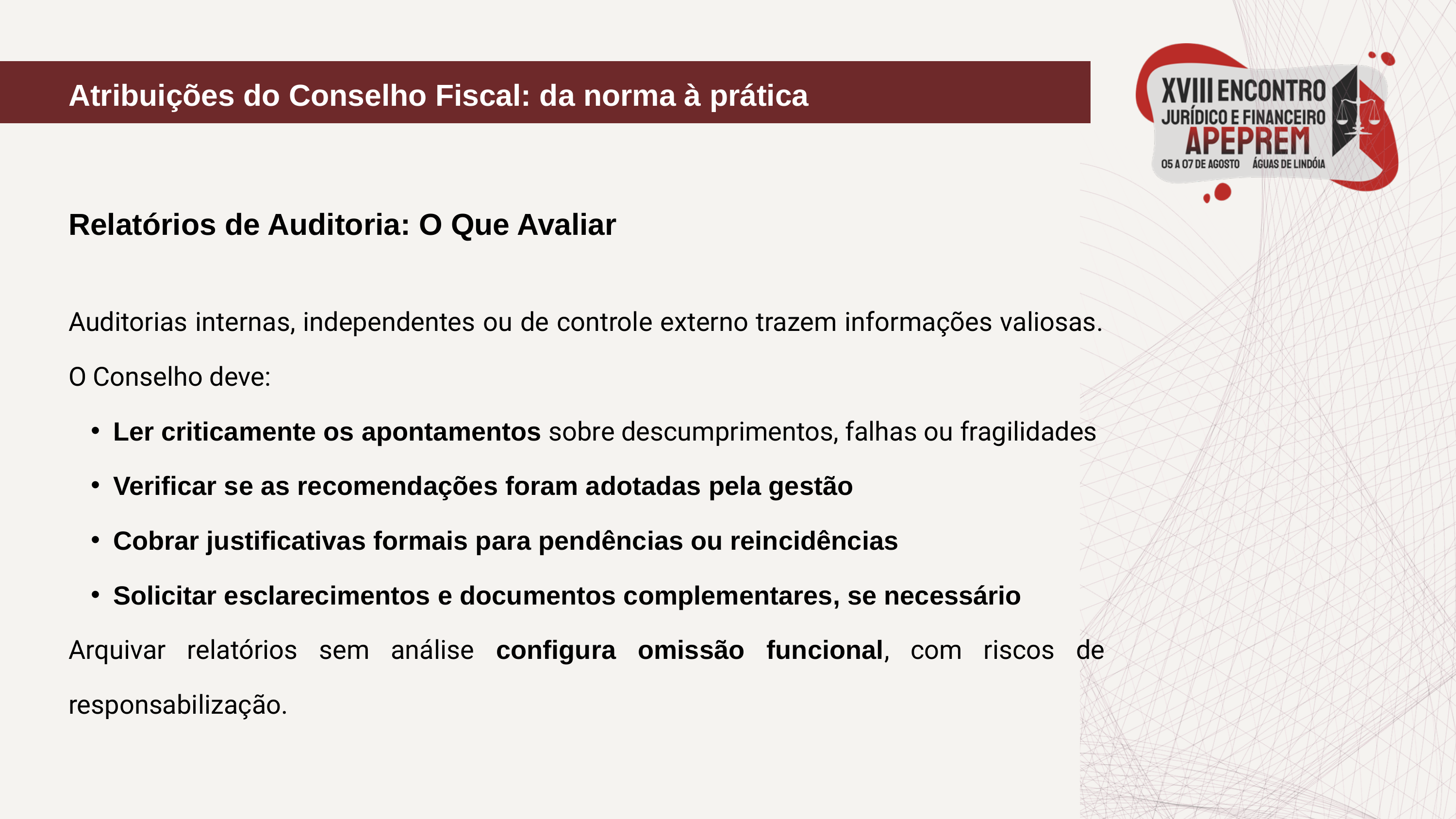

Atribuições do Conselho Fiscal: da norma à prática
Relatórios de Auditoria: O Que Avaliar
Auditorias internas, independentes ou de controle externo trazem informações valiosas. O Conselho deve:
Ler criticamente os apontamentos sobre descumprimentos, falhas ou fragilidades
Verificar se as recomendações foram adotadas pela gestão
Cobrar justificativas formais para pendências ou reincidências
Solicitar esclarecimentos e documentos complementares, se necessário
Arquivar relatórios sem análise configura omissão funcional, com riscos de responsabilização.